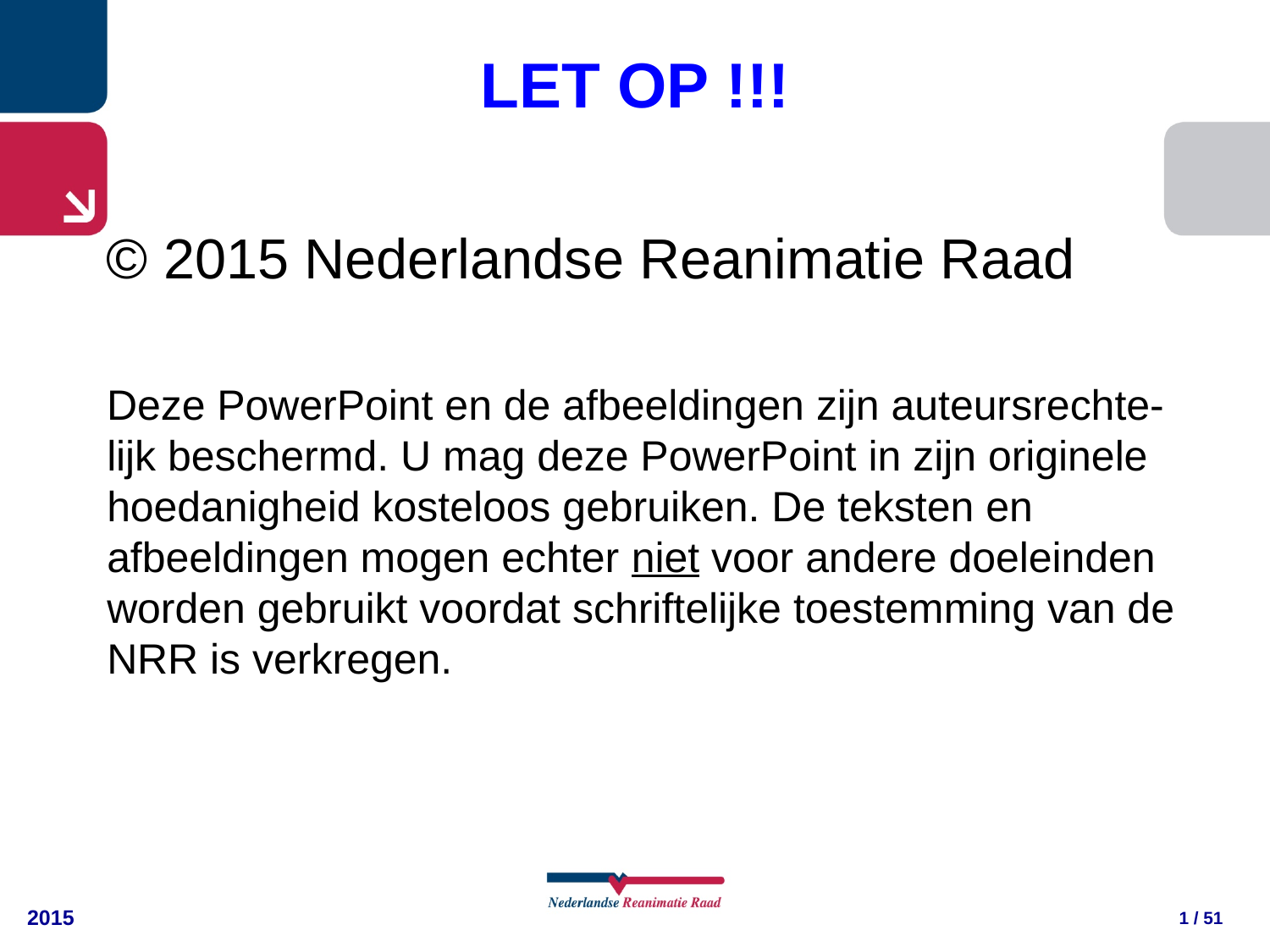

# LET OP !!!

   © 2015 Nederlandse Reanimatie Raad

    Deze PowerPoint en de afbeeldingen zijn auteursrechte-lijk beschermd. U mag deze PowerPoint in zijn originele hoedanigheid kosteloos gebruiken. De teksten en afbeeldingen mogen echter niet voor andere doeleinden worden gebruikt voordat schriftelijke toestemming van de NRR is verkregen.